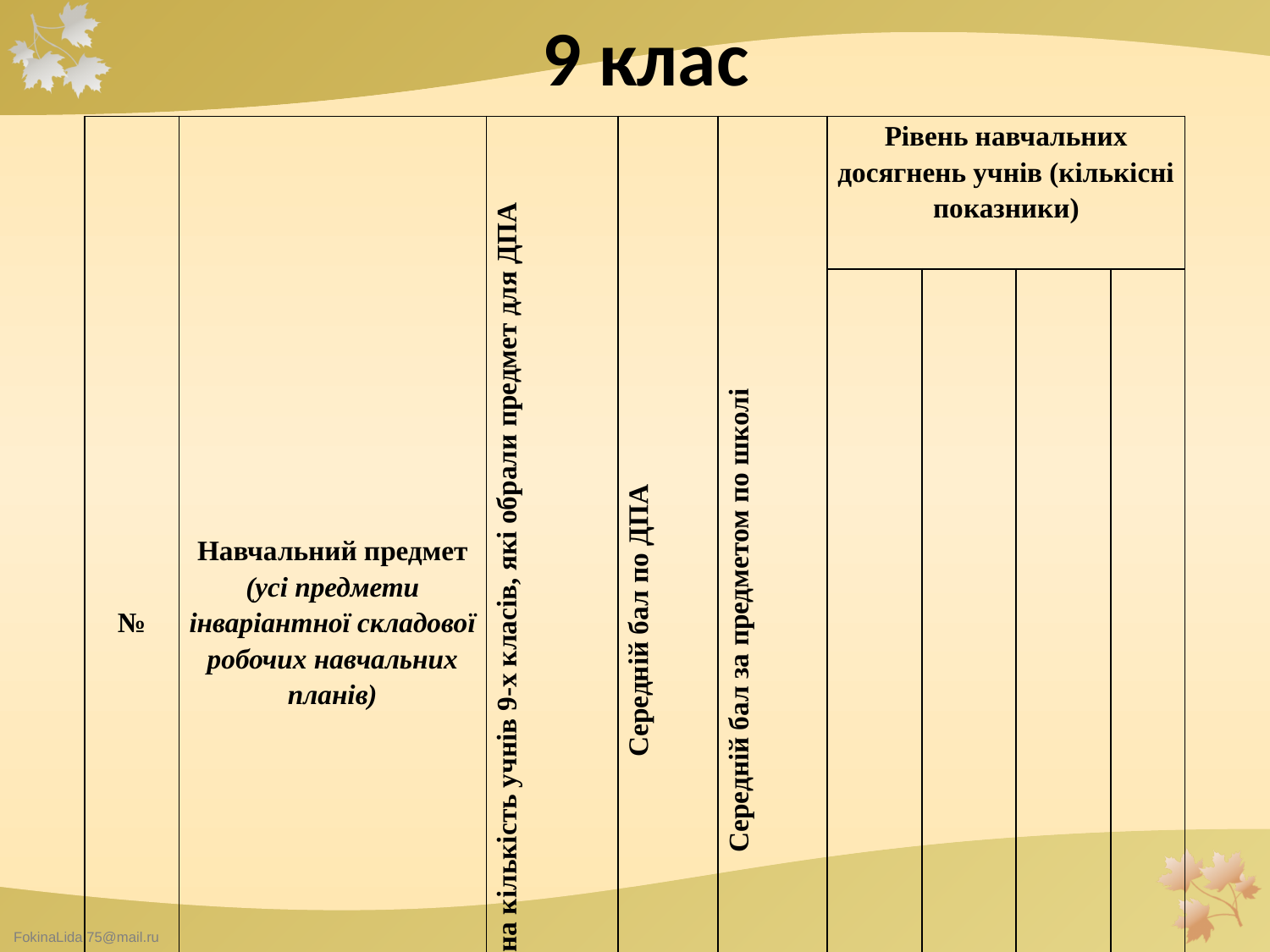

# 9 клас
| № | Навчальний предмет (усі предмети інваріантної складової робочих навчальних планів) | Загальна кількість учнів 9-х класів, які обрали предмет для ДПА | Середній бал по ДПА | Середній бал за предметом по школі | Рівень навчальних досягнень учнів (кількісні показники) |  |  |  |
| --- | --- | --- | --- | --- | --- | --- | --- | --- |
|  |  |  |  |  | початковий | середній | достатній | високий |
| 1 | українська мова (диктант) | 28 (23) | 8,42 | 8,35 | 1 (0) | 3 (7) | 15 (10) | 9 (6) |
| 3 | математика | 28 (23) | 7,57 | 7,28 | 0 | 11 (8) | 11 (10) | 6 (5) |
| 4 | біологія | 28 (23) |  |  | 0 | 2 (4) | 17 (10) | 9 (9) |
| 5 | географія | 28 (23) |  |  | 0 | 6 (7) | 15 (12) | 7 (4) |
| 6 | Іноземна мова (французька) | 28 (23) |  |  | 0 | 8 (8) | 13 (11) | 7 (4) |